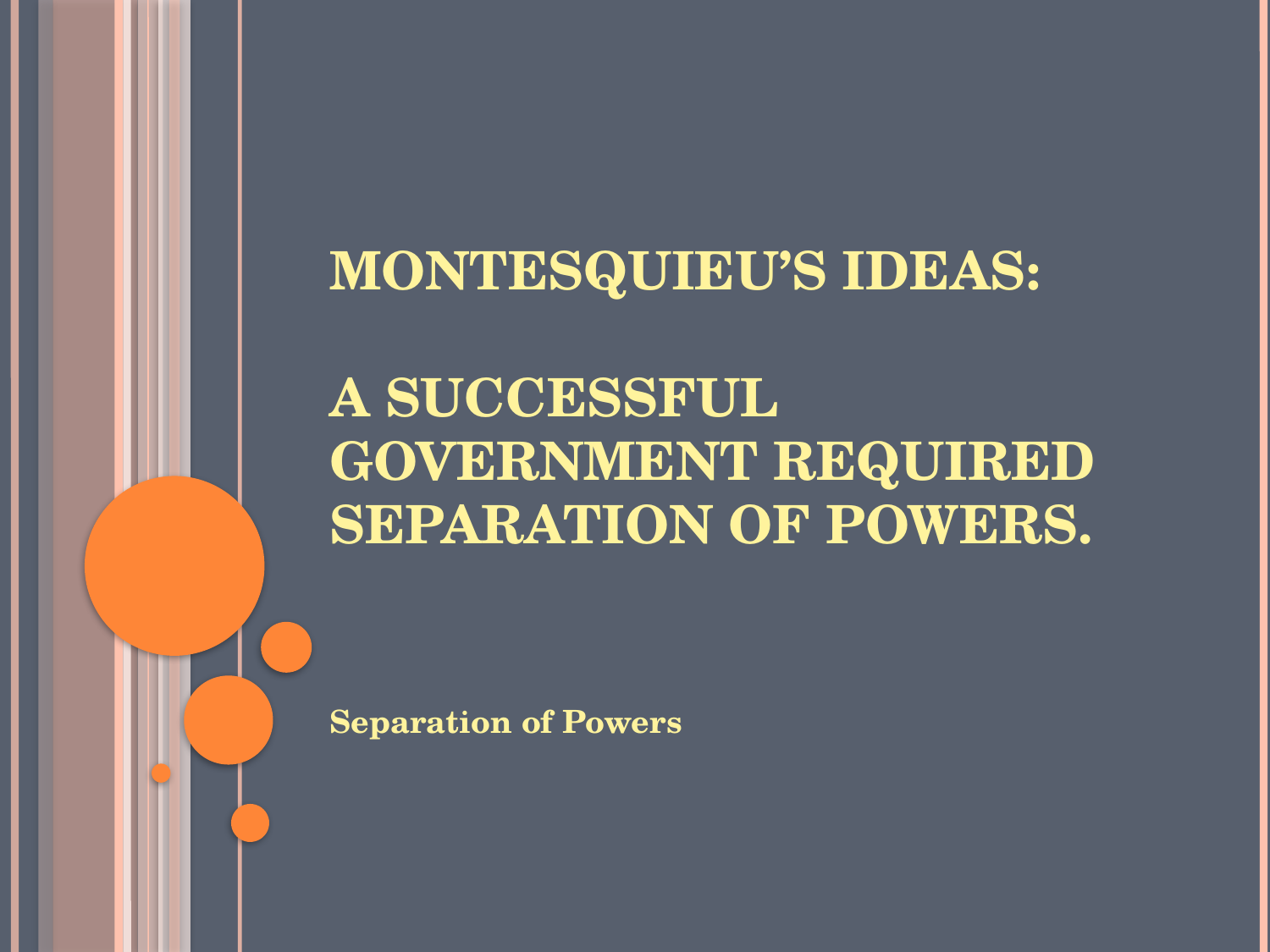

# Montesquieu’s Ideas: A successful government required Separation of Powers.
Separation of Powers